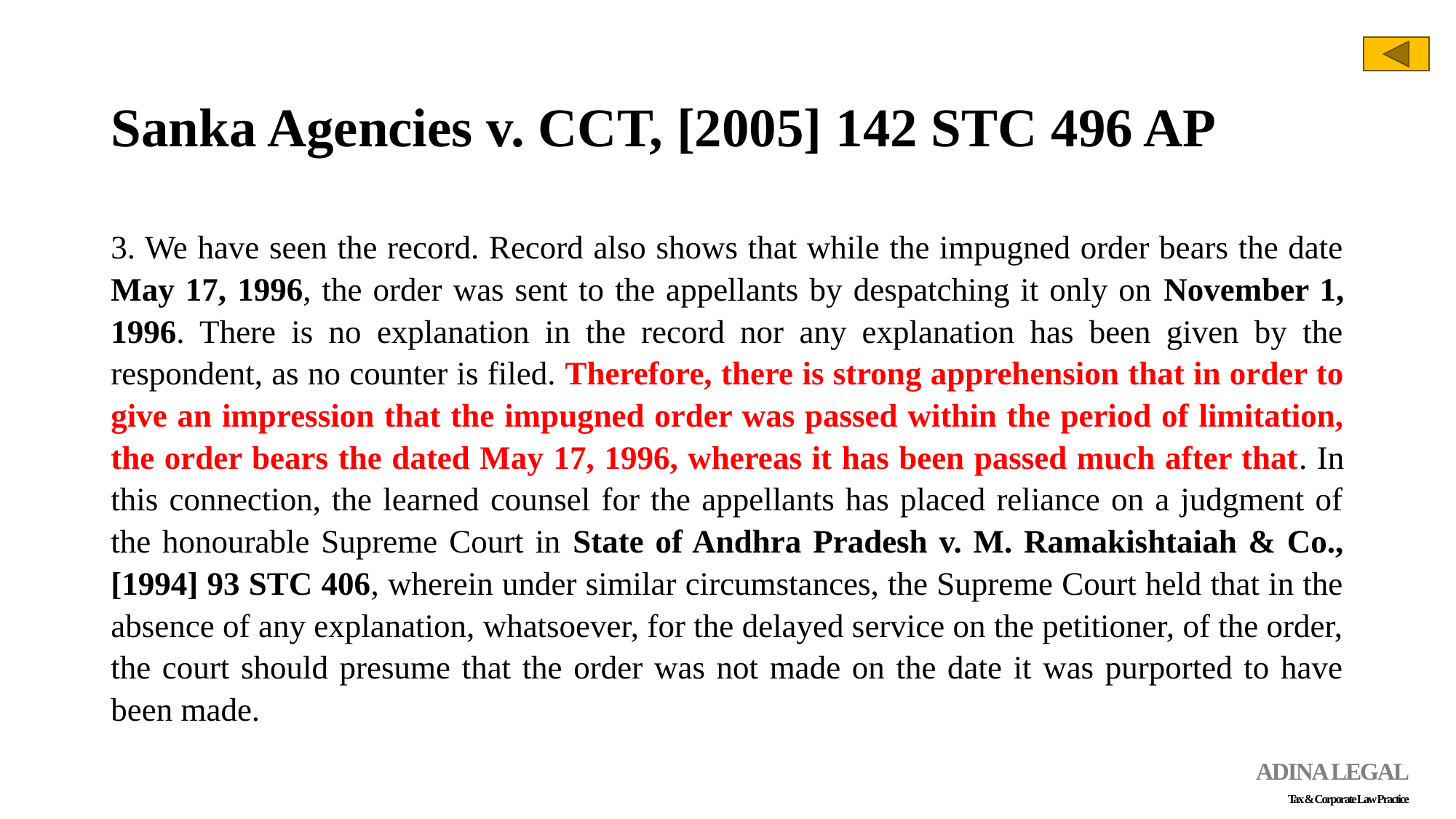

# Sanka Agencies v. CCT, [2005] 142 STC 496 AP
3. We have seen the record. Record also shows that while the impugned order bears the date May 17, 1996, the order was sent to the appellants by despatching it only on November 1, 1996. There is no explanation in the record nor any explanation has been given by the respondent, as no counter is filed. Therefore, there is strong apprehension that in order to give an impression that the impugned order was passed within the period of limitation, the order bears the dated May 17, 1996, whereas it has been passed much after that. In this connection, the learned counsel for the appellants has placed reliance on a judgment of the honourable Supreme Court in State of Andhra Pradesh v. M. Ramakishtaiah & Co., [1994] 93 STC 406, wherein under similar circumstances, the Supreme Court held that in the absence of any explanation, whatsoever, for the delayed service on the petitioner, of the order, the court should presume that the order was not made on the date it was purported to have been made.